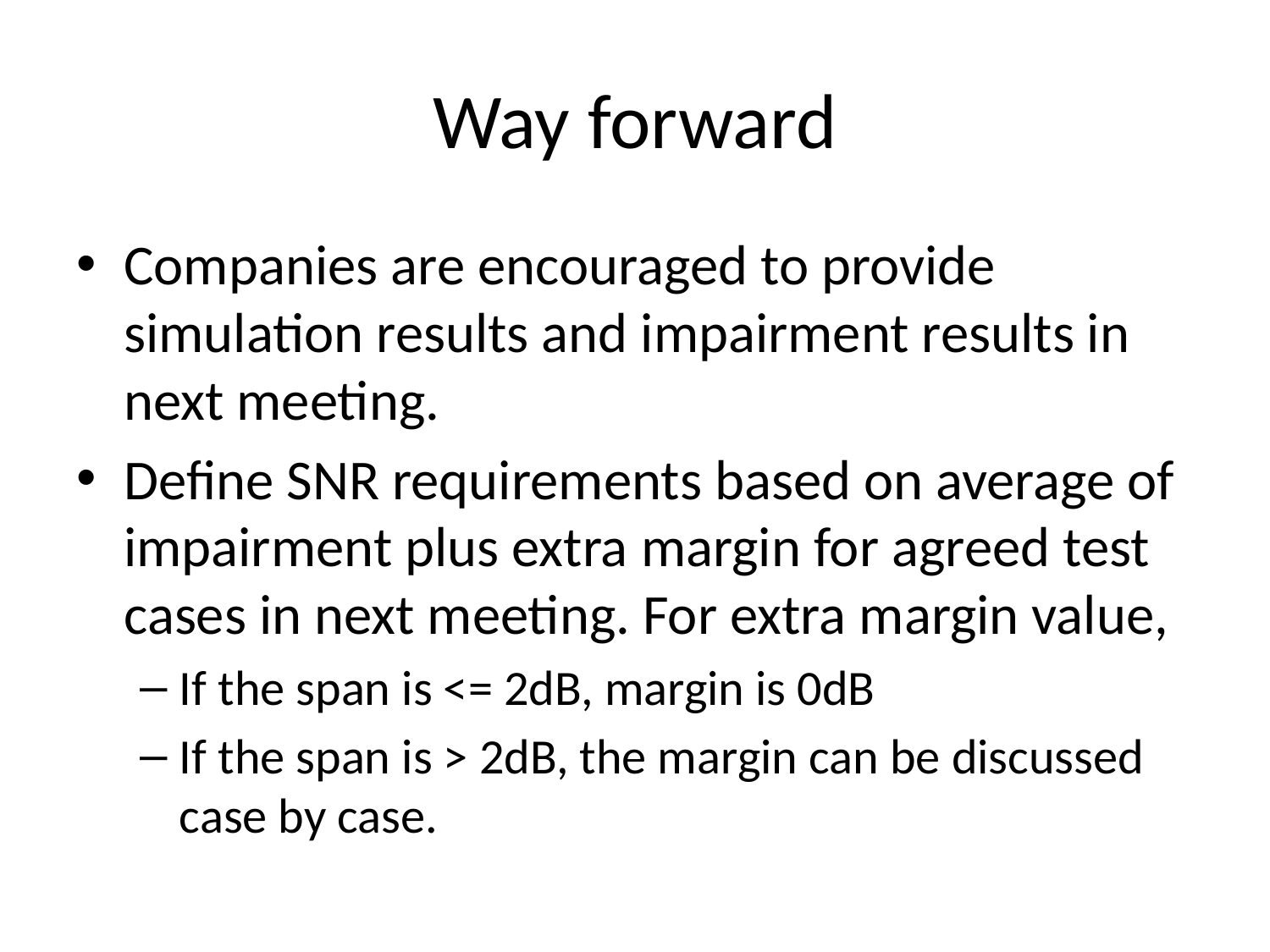

# Way forward
Companies are encouraged to provide simulation results and impairment results in next meeting.
Define SNR requirements based on average of impairment plus extra margin for agreed test cases in next meeting. For extra margin value,
If the span is <= 2dB, margin is 0dB
If the span is > 2dB, the margin can be discussed case by case.